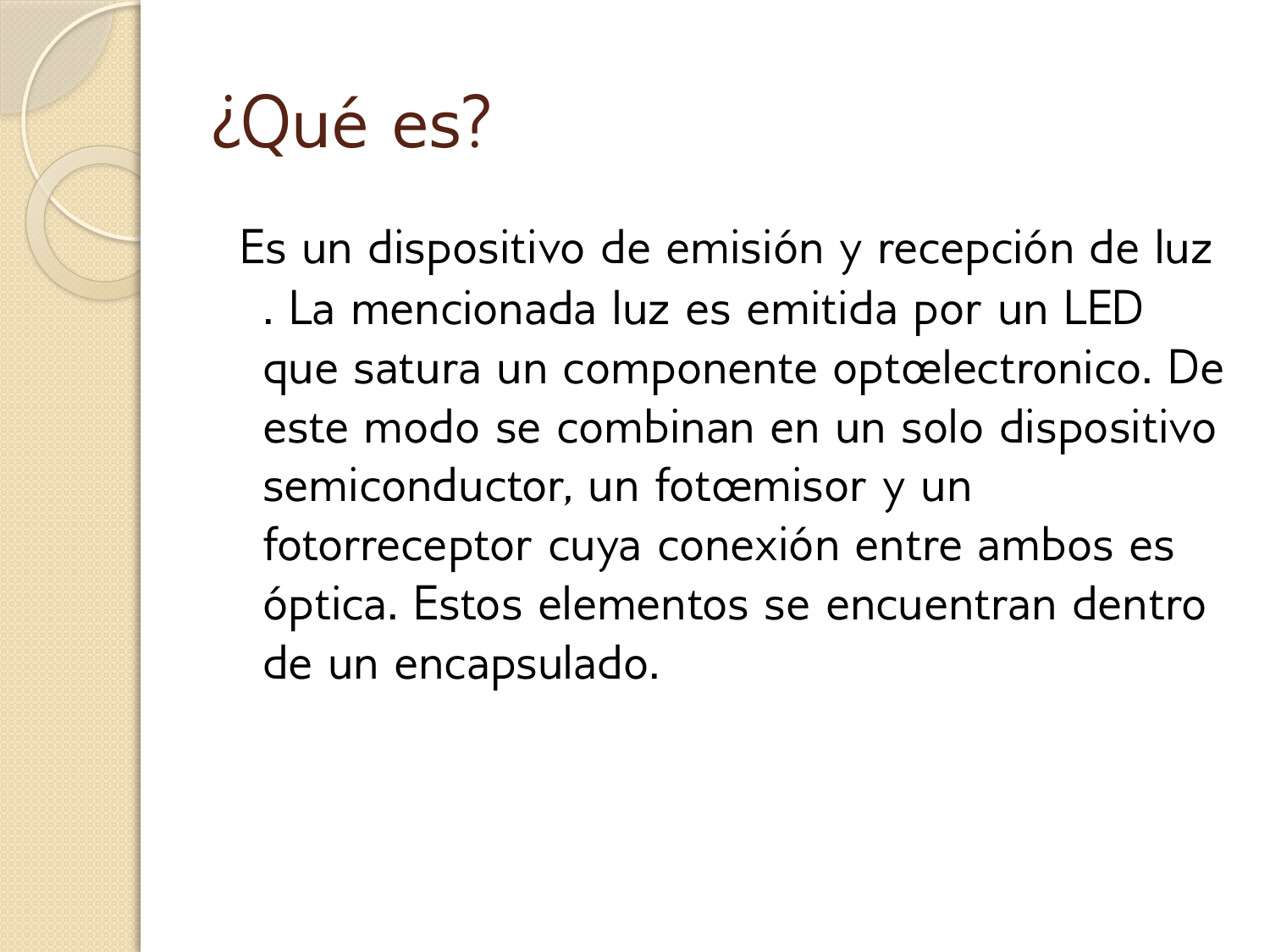

# ¿Qué es?
 Es un dispositivo de emisión y recepción de luz . La mencionada luz es emitida por un LED que satura un componente optoelectronico. De este modo se combinan en un solo dispositivo semiconductor, un fotoemisor y un fotorreceptor cuya conexión entre ambos es óptica. Estos elementos se encuentran dentro de un encapsulado.